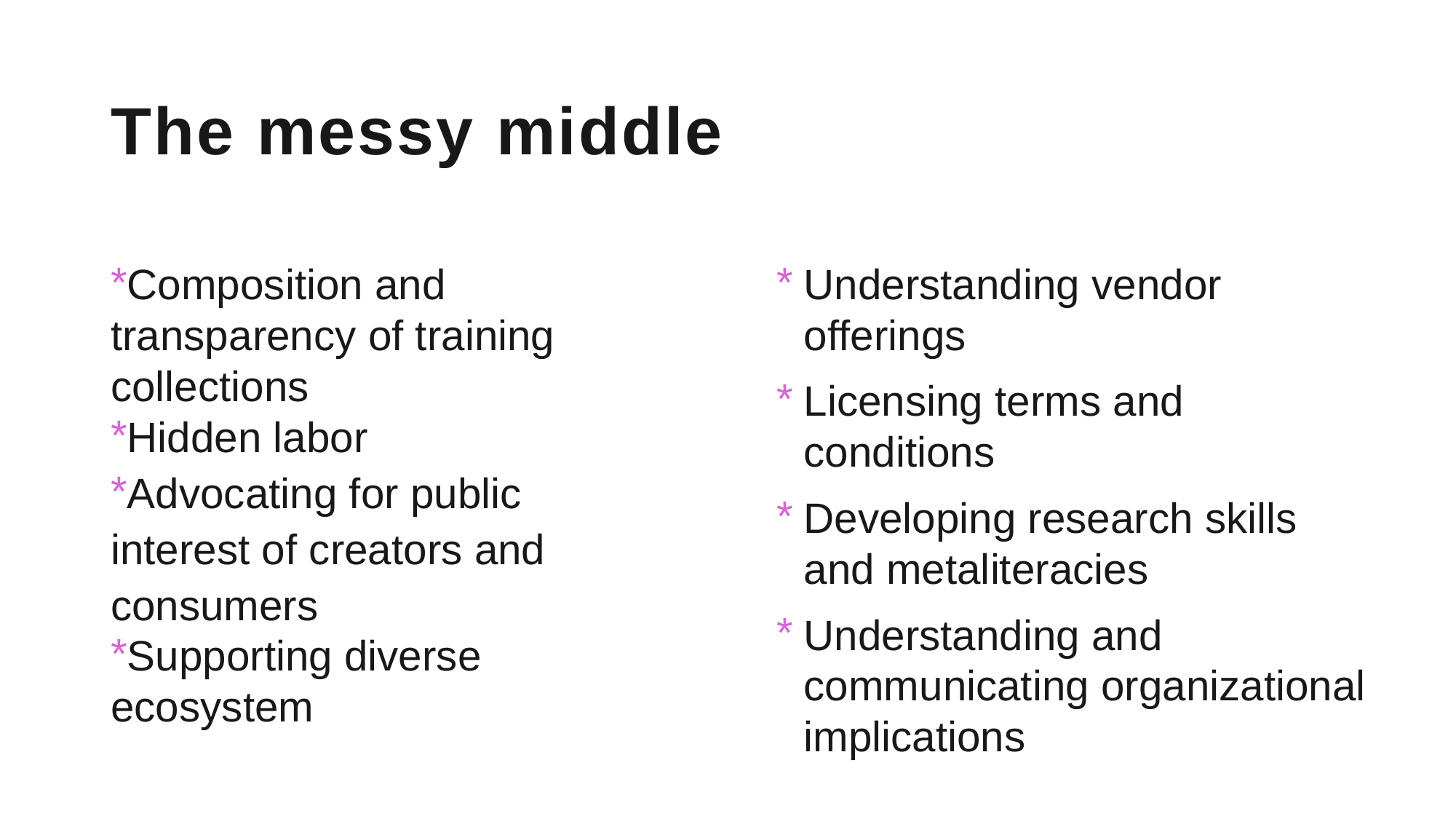

# The messy middle
Understanding vendor offerings
Licensing terms and conditions
Developing research skills and metaliteracies
Understanding and communicating organizational implications

Composition and transparency of training collections
Hidden labor
Advocating for public interest of creators and consumers
Supporting diverse ecosystem